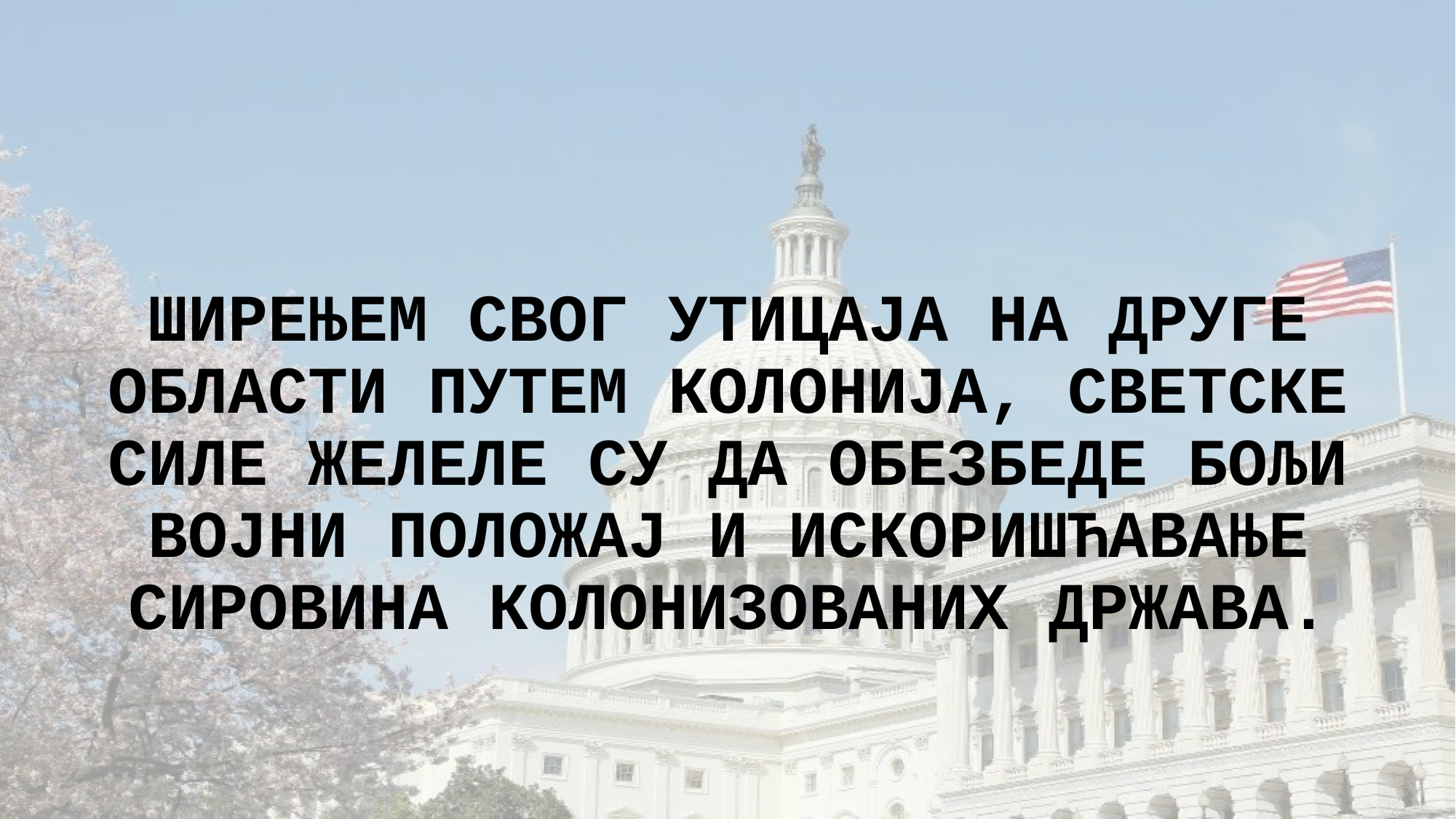

# ШИРЕЊЕМ СВОГ УТИЦАЈА НА ДРУГЕ ОБЛАСТИ ПУТЕМ КОЛОНИЈА, СВЕТСКЕ СИЛЕ ЖЕЛЕЛЕ СУ ДА ОБЕЗБЕДЕ БОЉИ ВОЈНИ ПОЛОЖАЈ И ИСКОРИШЋАВАЊЕ СИРОВИНА КОЛОНИЗОВАНИХ ДРЖАВА.